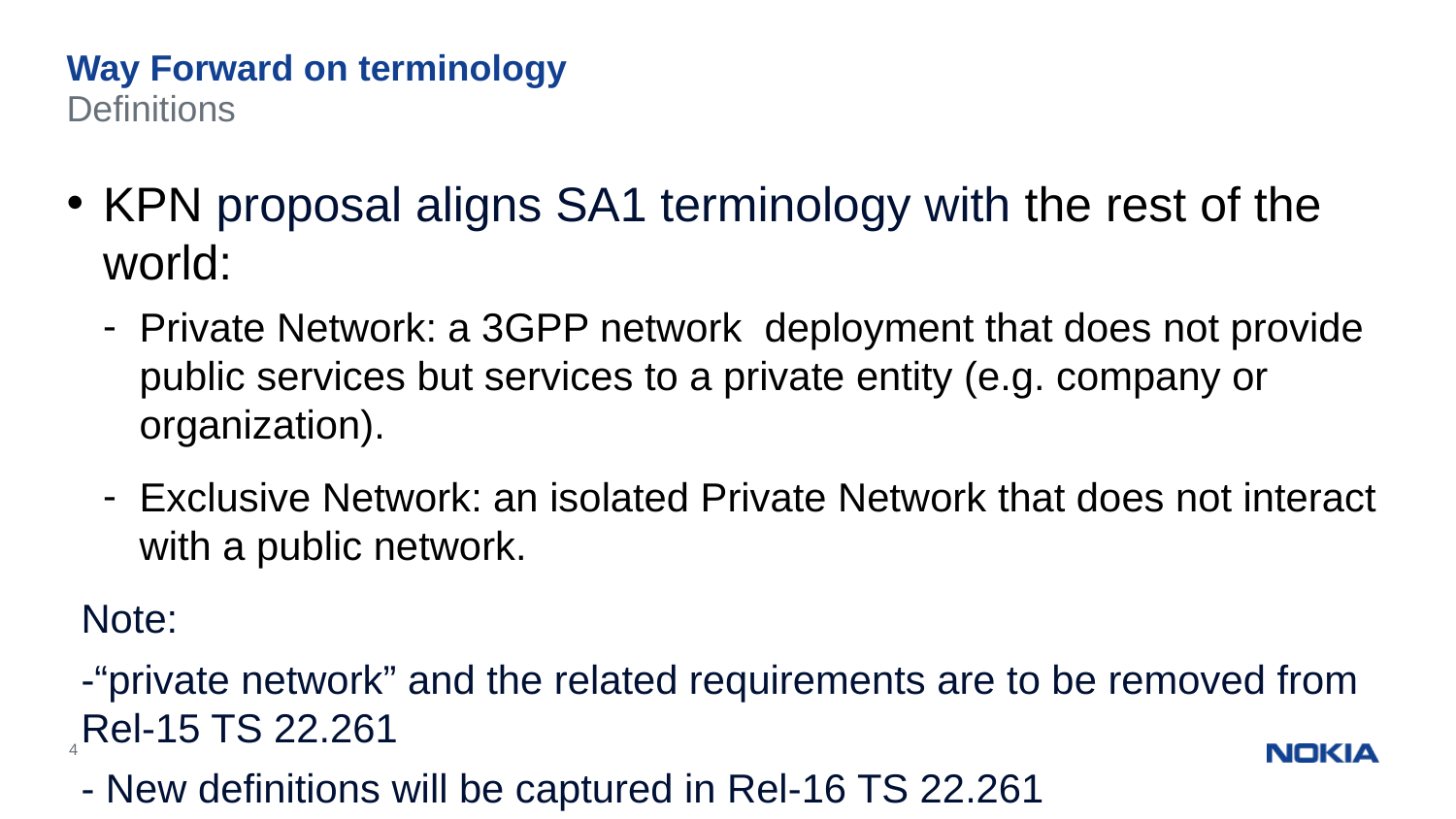

# Way Forward on terminology
Definitions
KPN proposal aligns SA1 terminology with the rest of the world:
Private Network: a 3GPP network  deployment that does not provide public services but services to a private entity (e.g. company or organization).
Exclusive Network: an isolated Private Network that does not interact with a public network.
Note:
-“private network” and the related requirements are to be removed from Rel-15 TS 22.261
- New definitions will be captured in Rel-16 TS 22.261